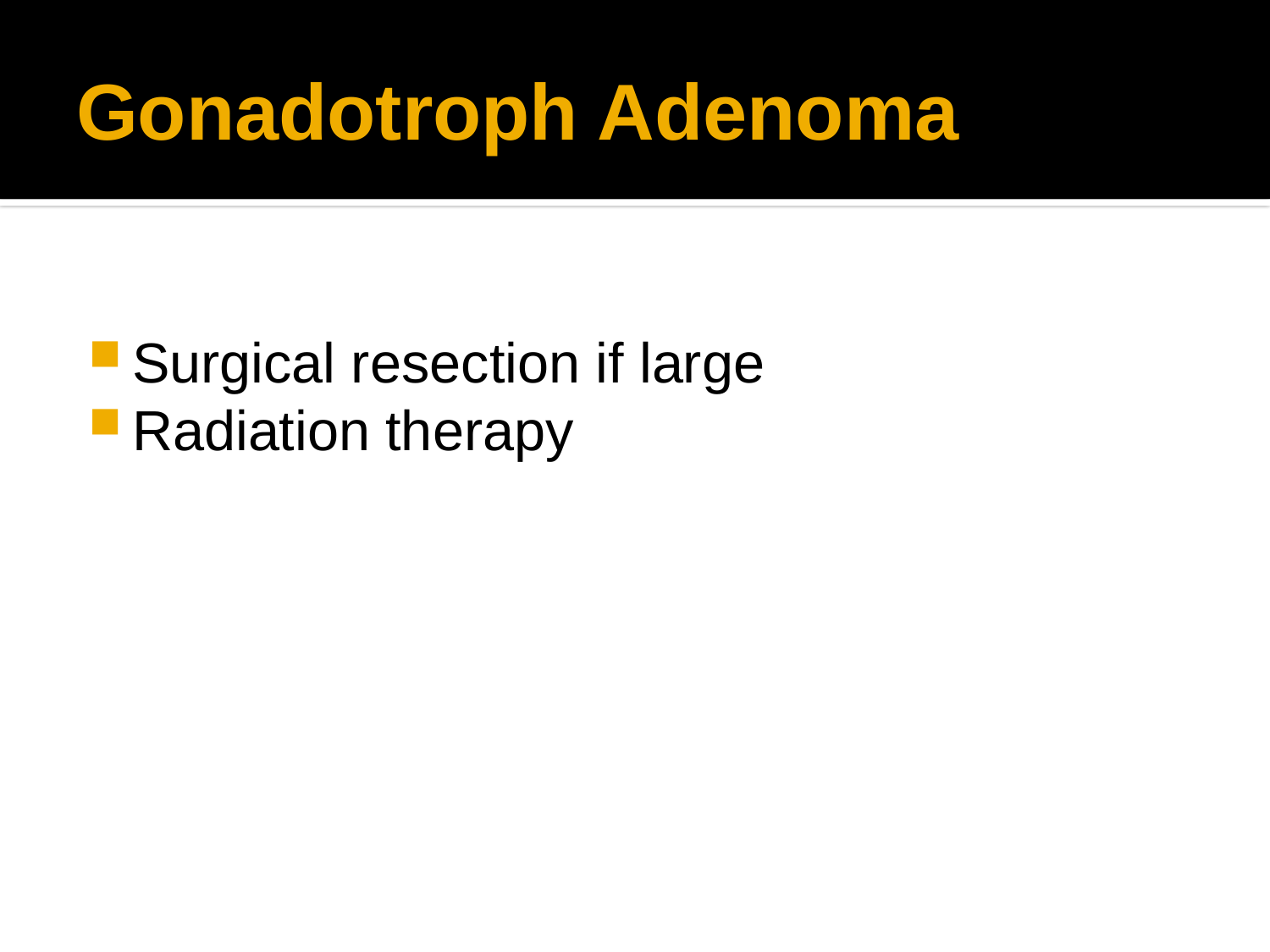

# Gonadotroph Adenoma

Surgical resection if large
Radiation therapy